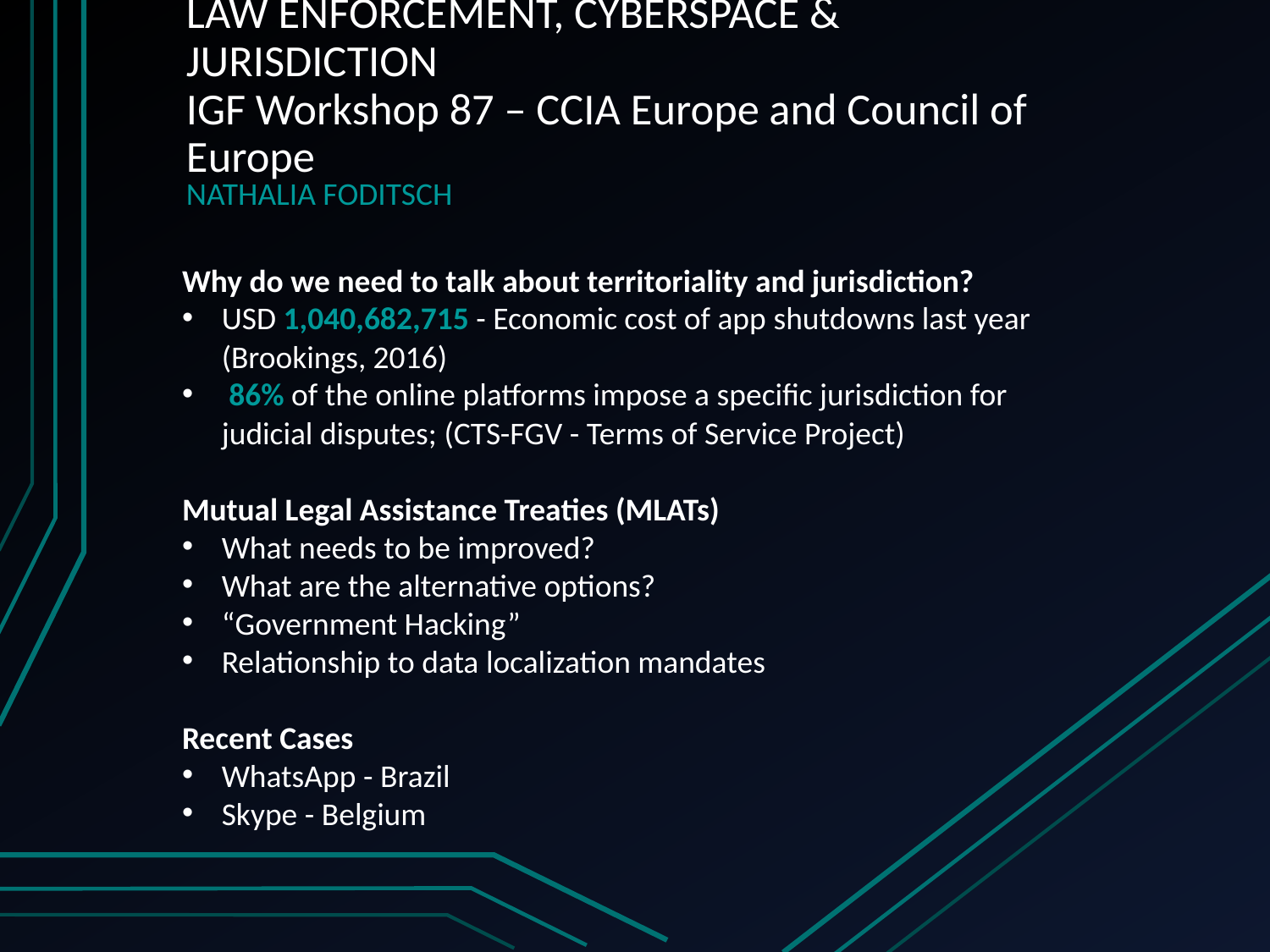

# LAW ENFORCEMENT, CYBERSPACE & JURISDICTION IGF Workshop 87 – CCIA Europe and Council of Europe
NATHALIA FODITSCH

Why do we need to talk about territoriality and jurisdiction?
USD 1,040,682,715 - Economic cost of app shutdowns last year (Brookings, 2016)
 86% of the online platforms impose a specific jurisdiction for judicial disputes; (CTS-FGV - Terms of Service Project)

Mutual Legal Assistance Treaties (MLATs)
What needs to be improved?
What are the alternative options?
“Government Hacking”
Relationship to data localization mandates

Recent Cases
WhatsApp - Brazil
Skype - Belgium